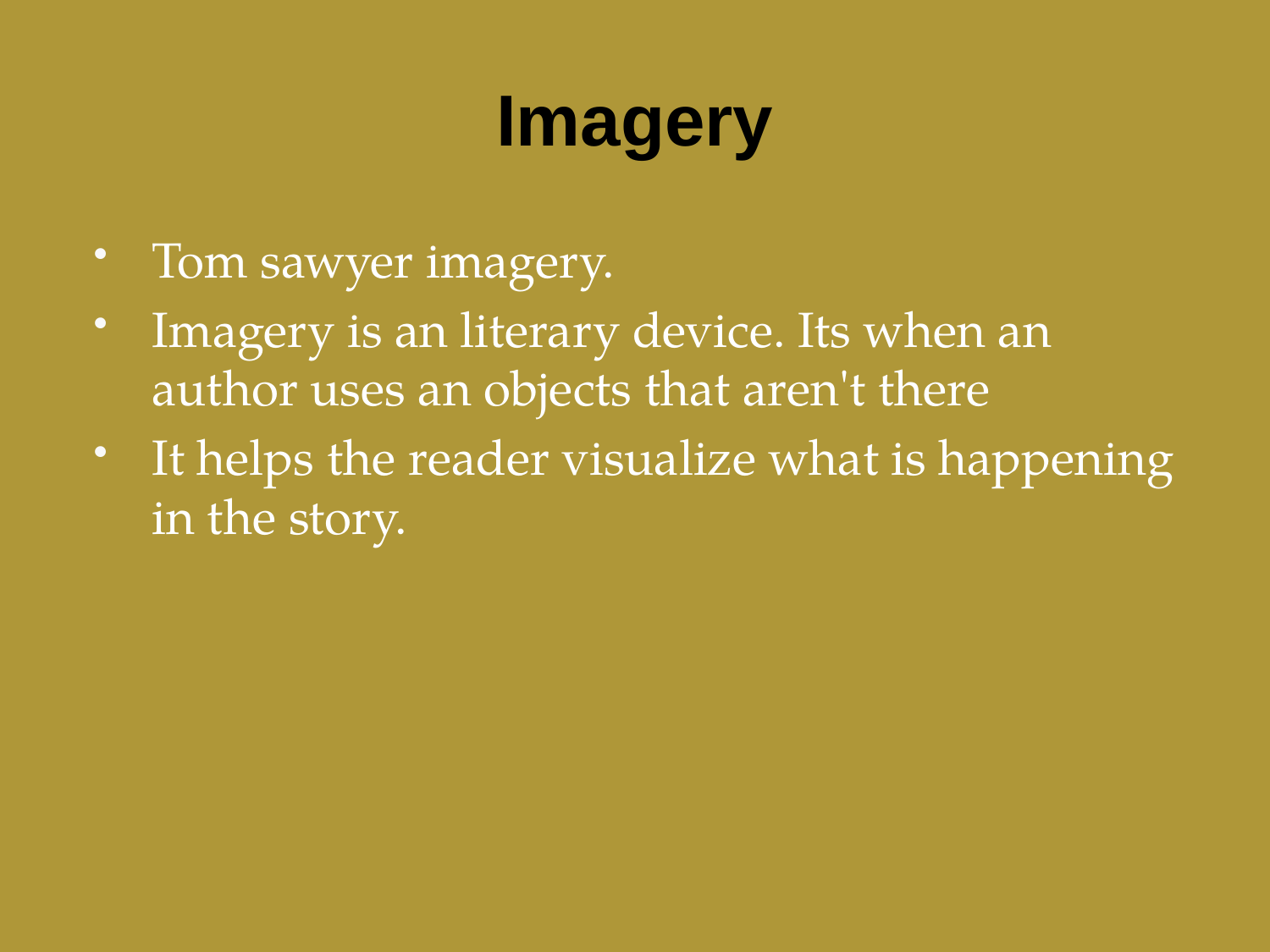

# Imagery
Tom sawyer imagery.
Imagery is an literary device. Its when an author uses an objects that aren't there
It helps the reader visualize what is happening in the story.